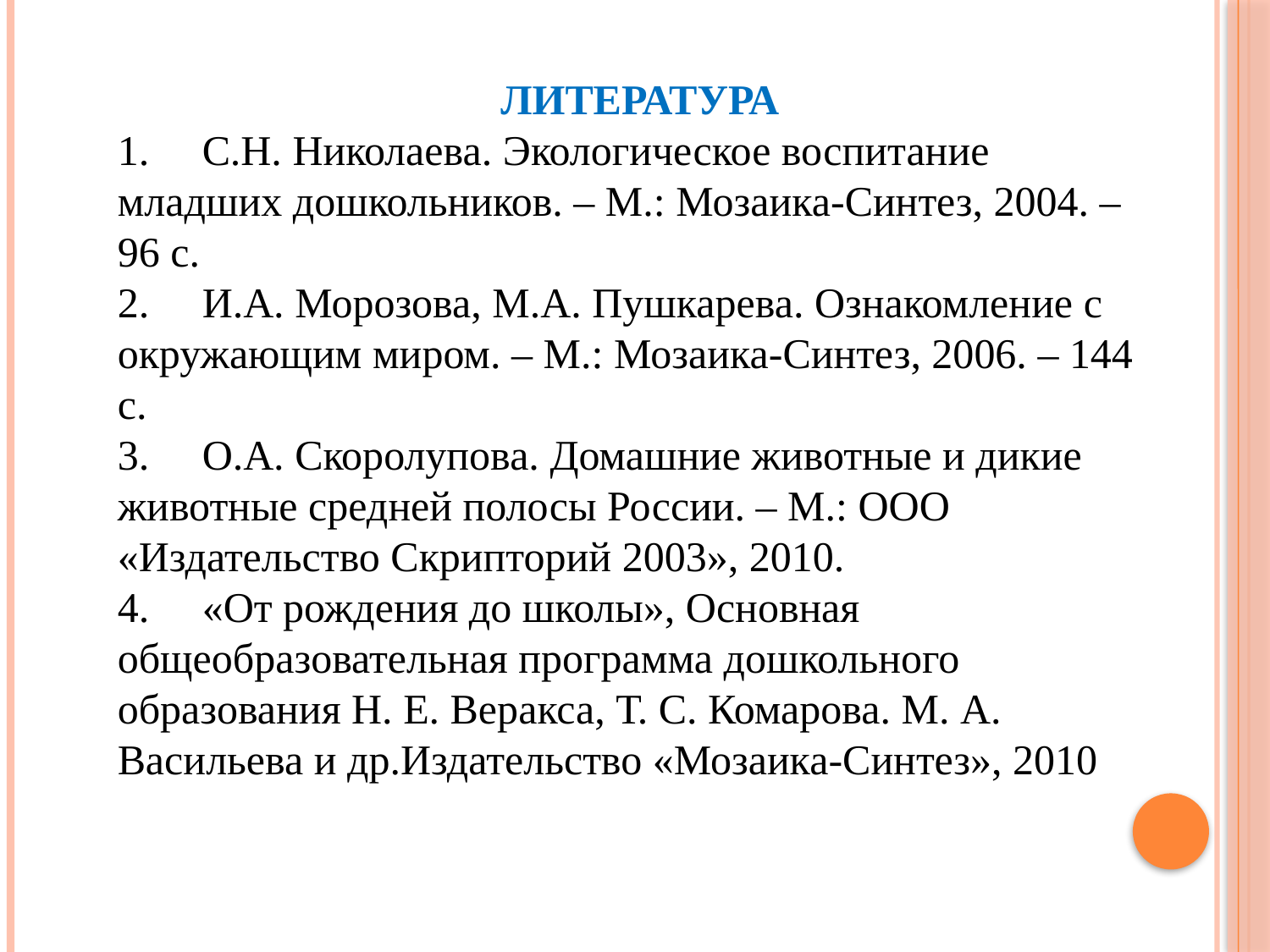

ЛИТЕРАТУРА
1.     С.Н. Николаева. Экологическое воспитание младших дошкольников. – М.: Мозаика-Синтез, 2004. – 96 с.
2.     И.А. Морозова, М.А. Пушкарева. Ознакомление с окружающим миром. – М.: Мозаика-Синтез, 2006. – 144 с.
3.     О.А. Скоролупова. Домашние животные и дикие животные средней полосы России. – М.: ООО «Издательство Скрипторий 2003», 2010.
4.     «От рождения до школы», Основная общеобразовательная программа дошкольного образования Н. Е. Веракса, Т. С. Комарова. М. А. Васильева и др.Издательство «Мозаика-Синтез», 2010